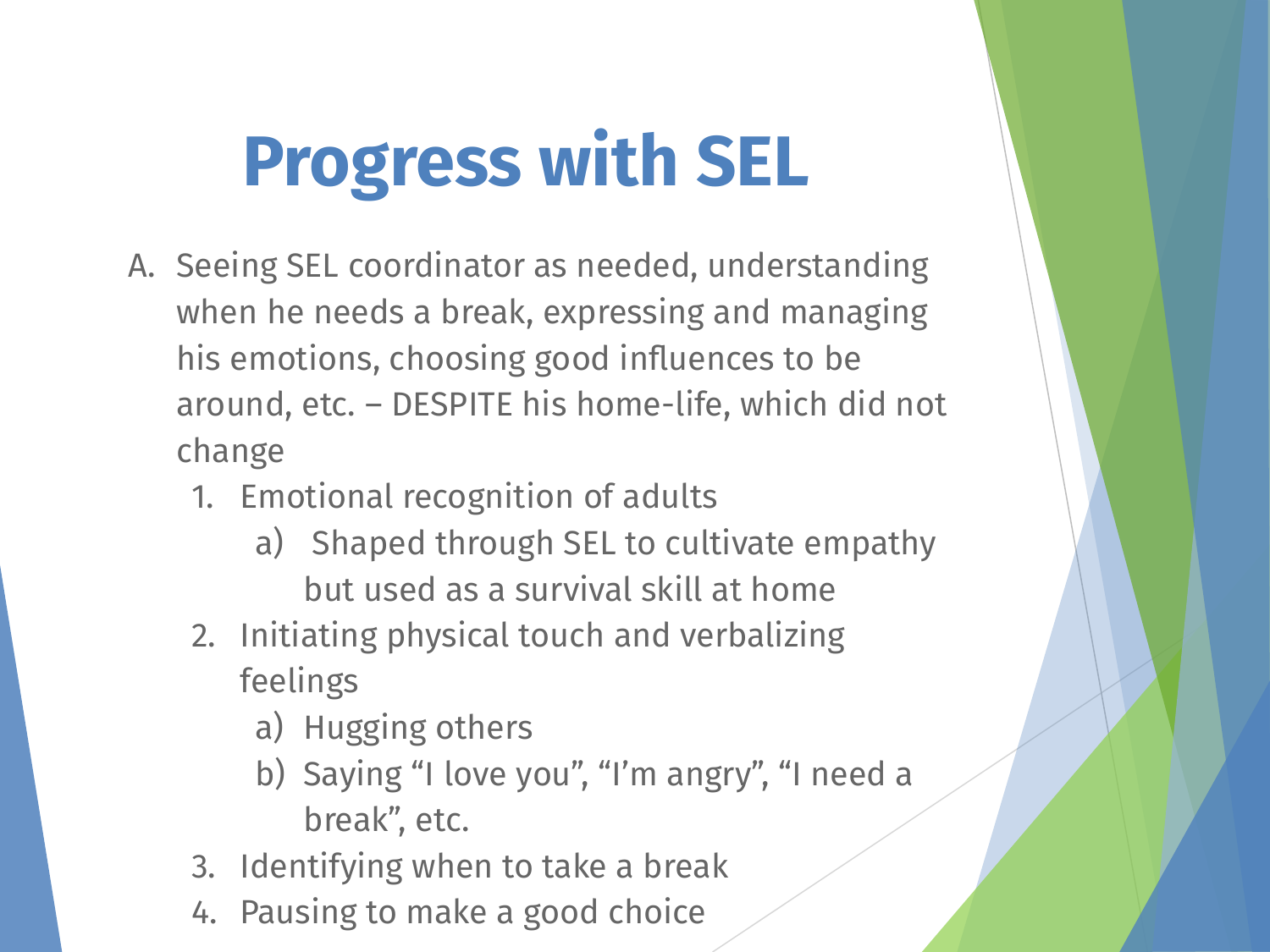

# Progress with SEL
Seeing SEL coordinator as needed, understanding when he needs a break, expressing and managing his emotions, choosing good influences to be around, etc. – DESPITE his home-life, which did not change
Emotional recognition of adults
 Shaped through SEL to cultivate empathy but used as a survival skill at home
Initiating physical touch and verbalizing feelings
Hugging others
Saying “I love you”, “I’m angry”, “I need a break”, etc.
Identifying when to take a break
Pausing to make a good choice